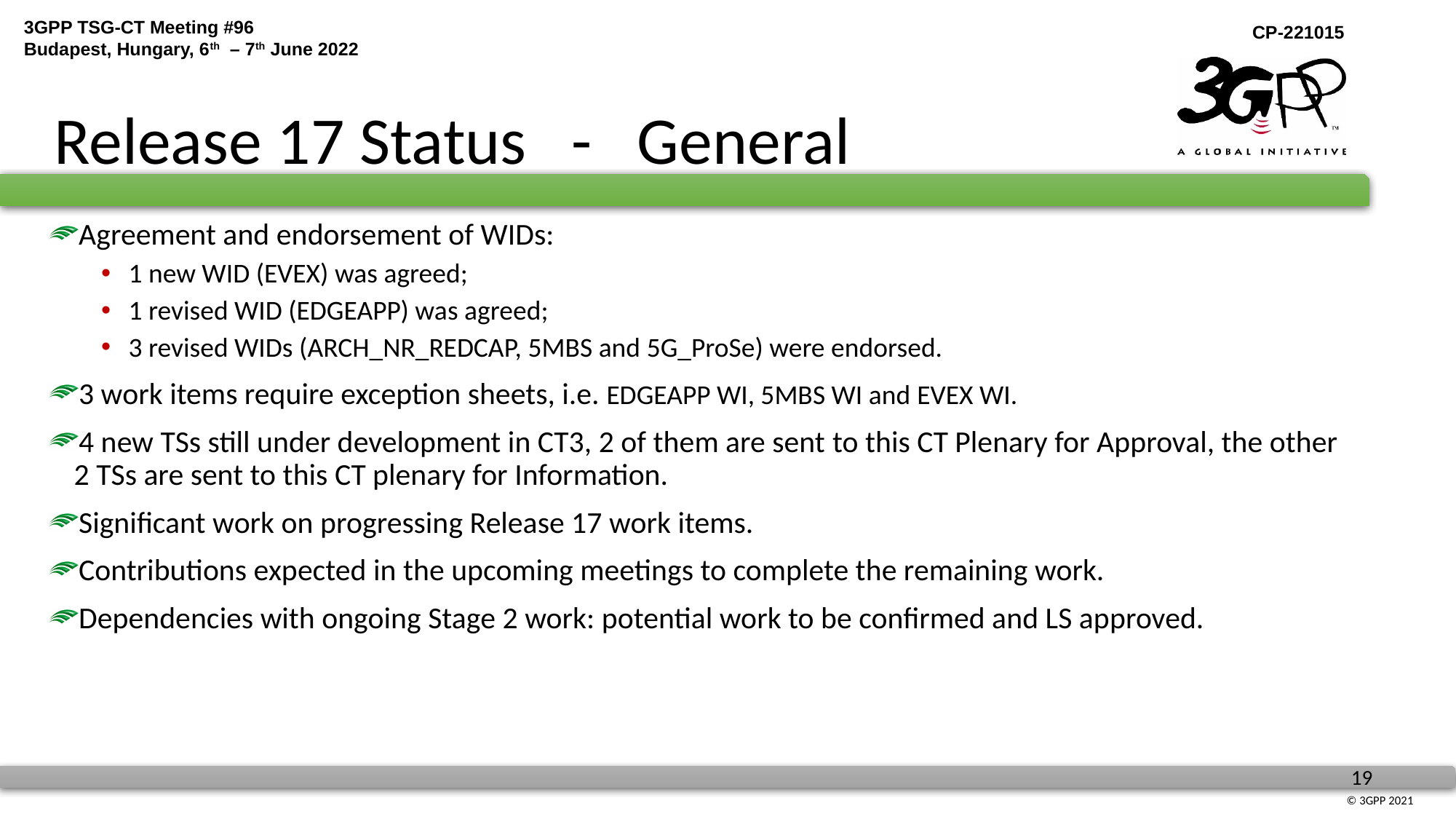

# Release 17 Status   -   General
Agreement and endorsement of WIDs:
1 new WID (EVEX) was agreed;
1 revised WID (EDGEAPP) was agreed;
3 revised WIDs (ARCH_NR_REDCAP, 5MBS and 5G_ProSe) were endorsed.
3 work items require exception sheets, i.e. EDGEAPP WI, 5MBS WI and EVEX WI.
4 new TSs still under development in CT3, 2 of them are sent to this CT Plenary for Approval, the other 2 TSs are sent to this CT plenary for Information.
Significant work on progressing Release 17 work items.
Contributions expected in the upcoming meetings to complete the remaining work.
Dependencies with ongoing Stage 2 work: potential work to be confirmed and LS approved.